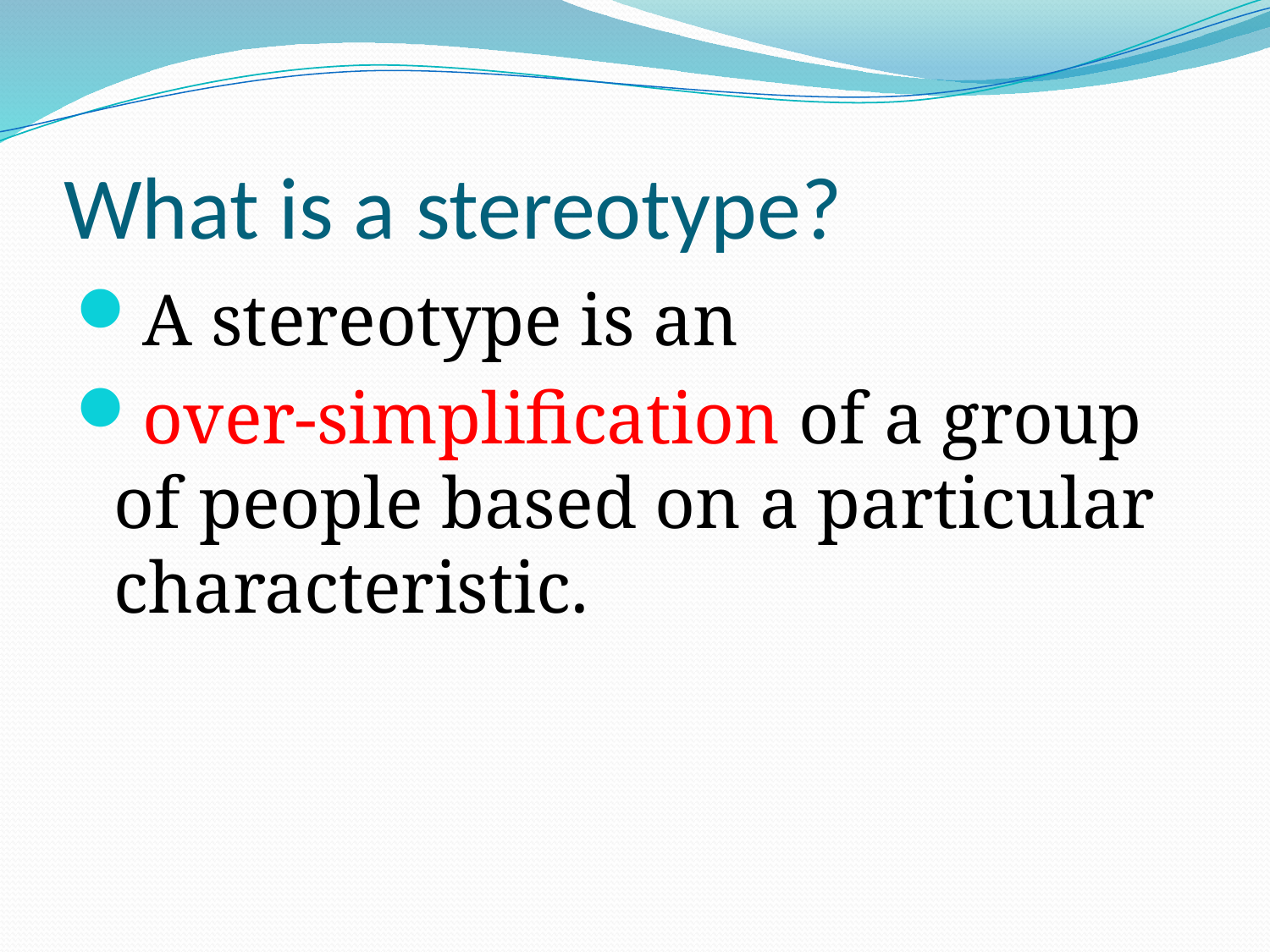

# What is a stereotype?
A stereotype is an
over-simplification of a group of people based on a particular characteristic.